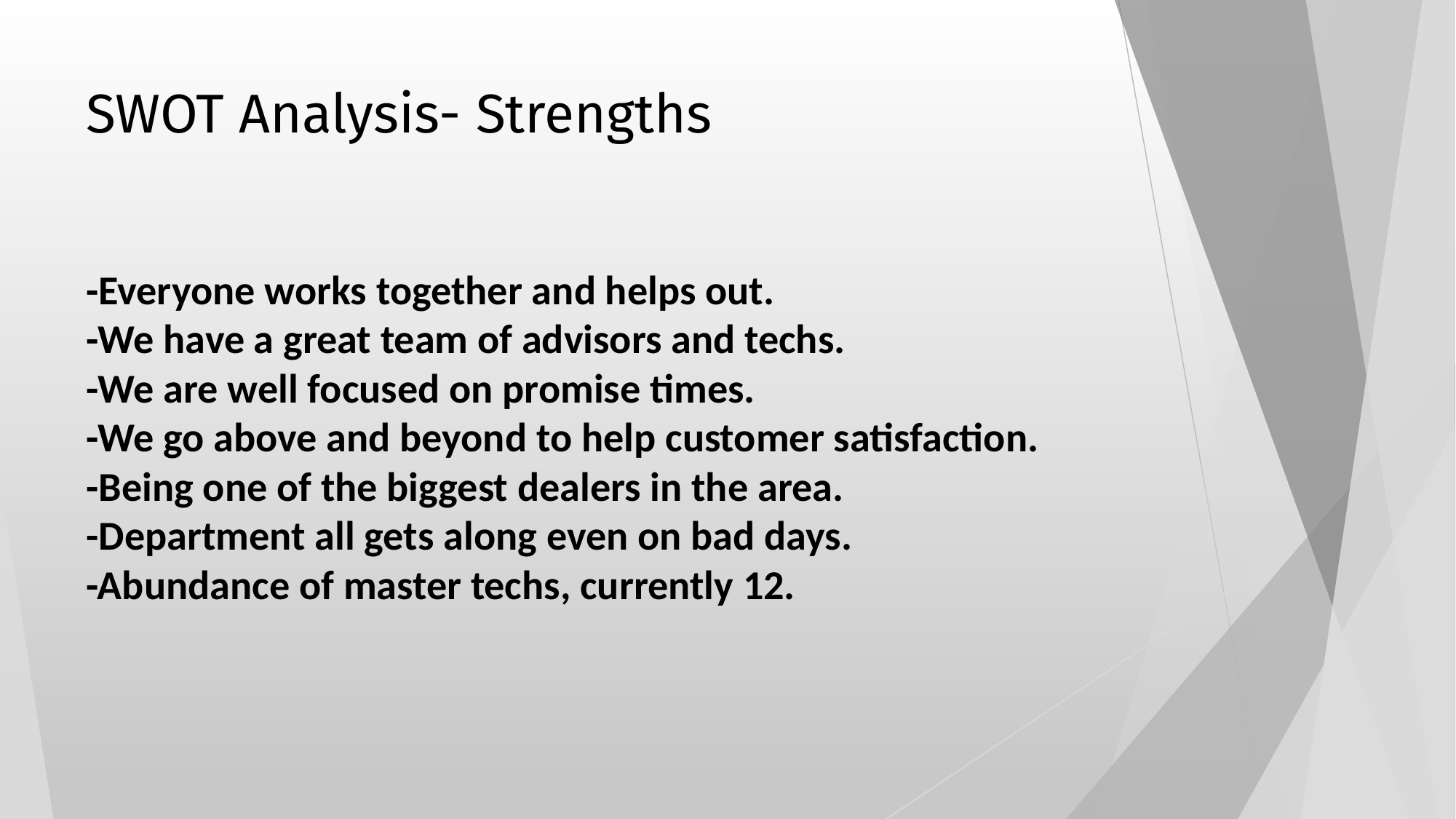

# SWOT Analysis- Strengths
-Everyone works together and helps out.
-We have a great team of advisors and techs.
-We are well focused on promise times.
-We go above and beyond to help customer satisfaction.
-Being one of the biggest dealers in the area.
-Department all gets along even on bad days.
-Abundance of master techs, currently 12.